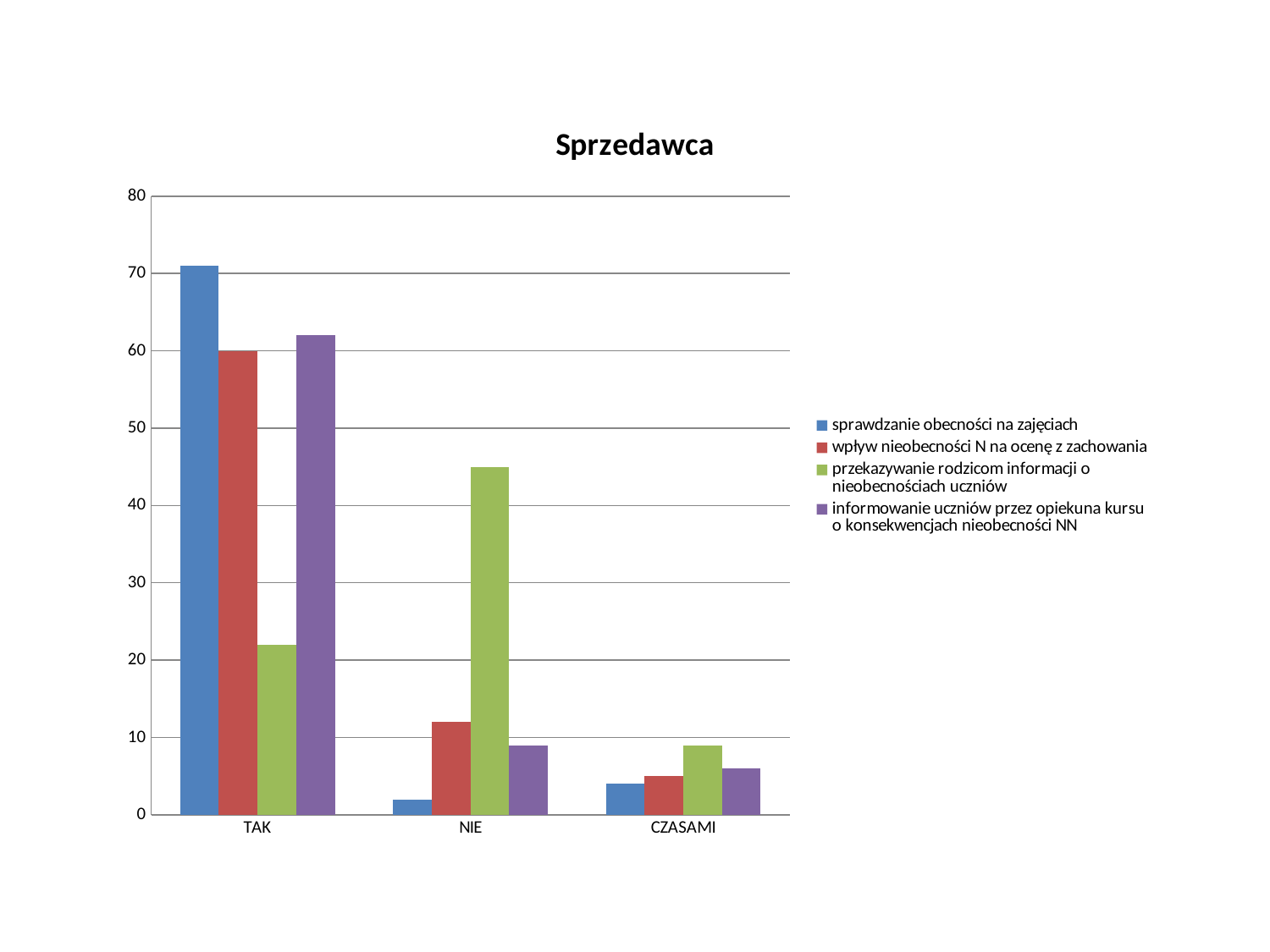

### Chart: Sprzedawca

| Category |  |  |  |  |
|---|---|---|---|---|
| TAK | 71.0 | 60.0 | 22.0 | 62.0 |
| NIE | 2.0 | 12.0 | 45.0 | 9.0 |
| CZASAMI | 4.0 | 5.0 | 9.0 | 6.0 |